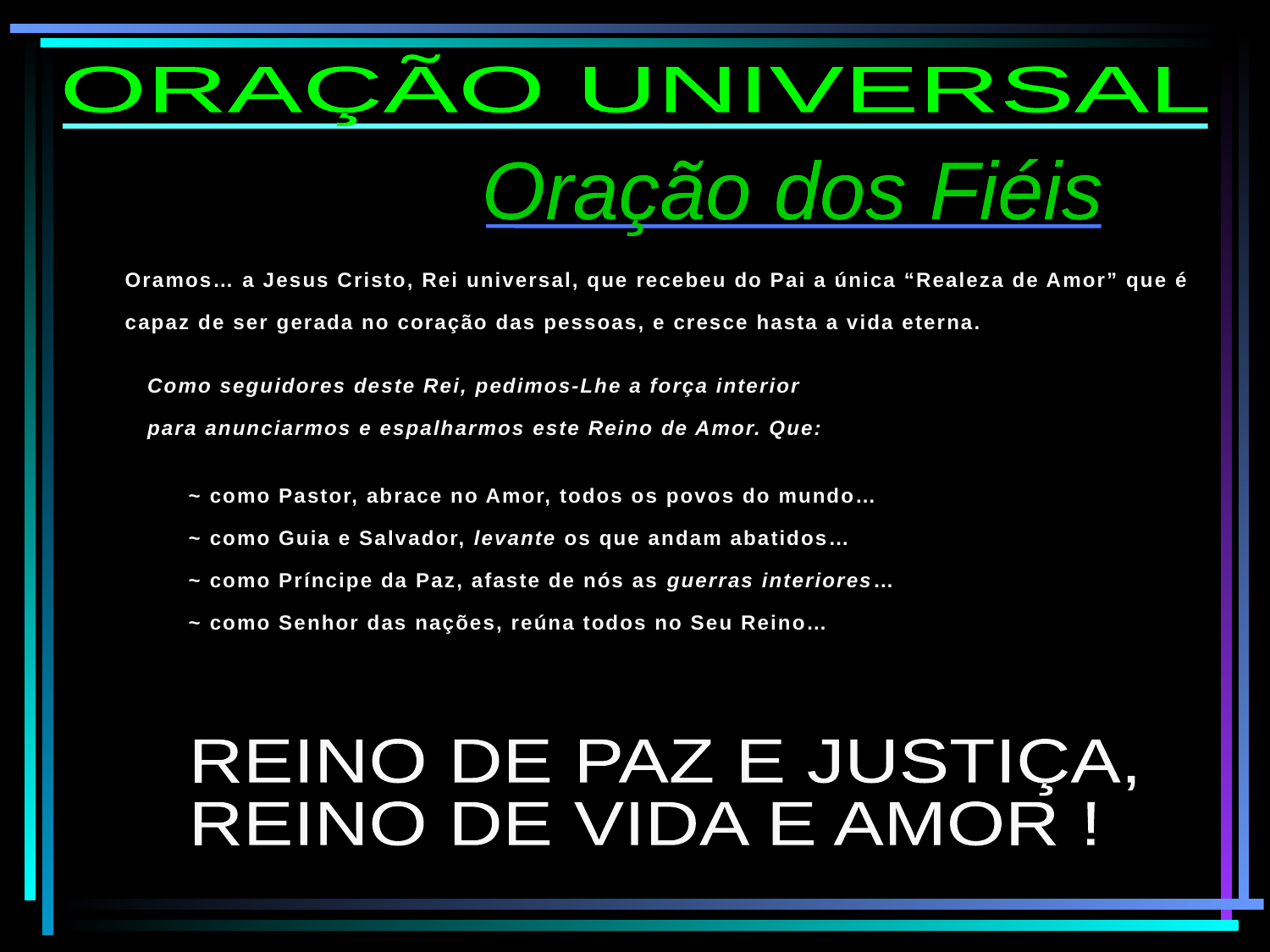

ORAÇÃO UNIVERSAL

Oração dos Fiéis

Oramos… a Jesus Cristo, Rei universal, que recebeu do Pai a única “Realeza de Amor” que é capaz de ser gerada no coração das pessoas, e cresce hasta a vida eterna.
   Como seguidores deste Rei, pedimos-Lhe a força interior
   para anunciarmos e espalharmos este Reino de Amor. Que:

~ como Pastor, abrace no Amor, todos os povos do mundo…
~ como Guia e Salvador, levante os que andam abatidos…
~ como Príncipe da Paz, afaste de nós as guerras interiores…
~ como Senhor das nações, reúna todos no Seu Reino…
REINO DE PAZ E JUSTIÇA,
REINO DE VIDA E AMOR !